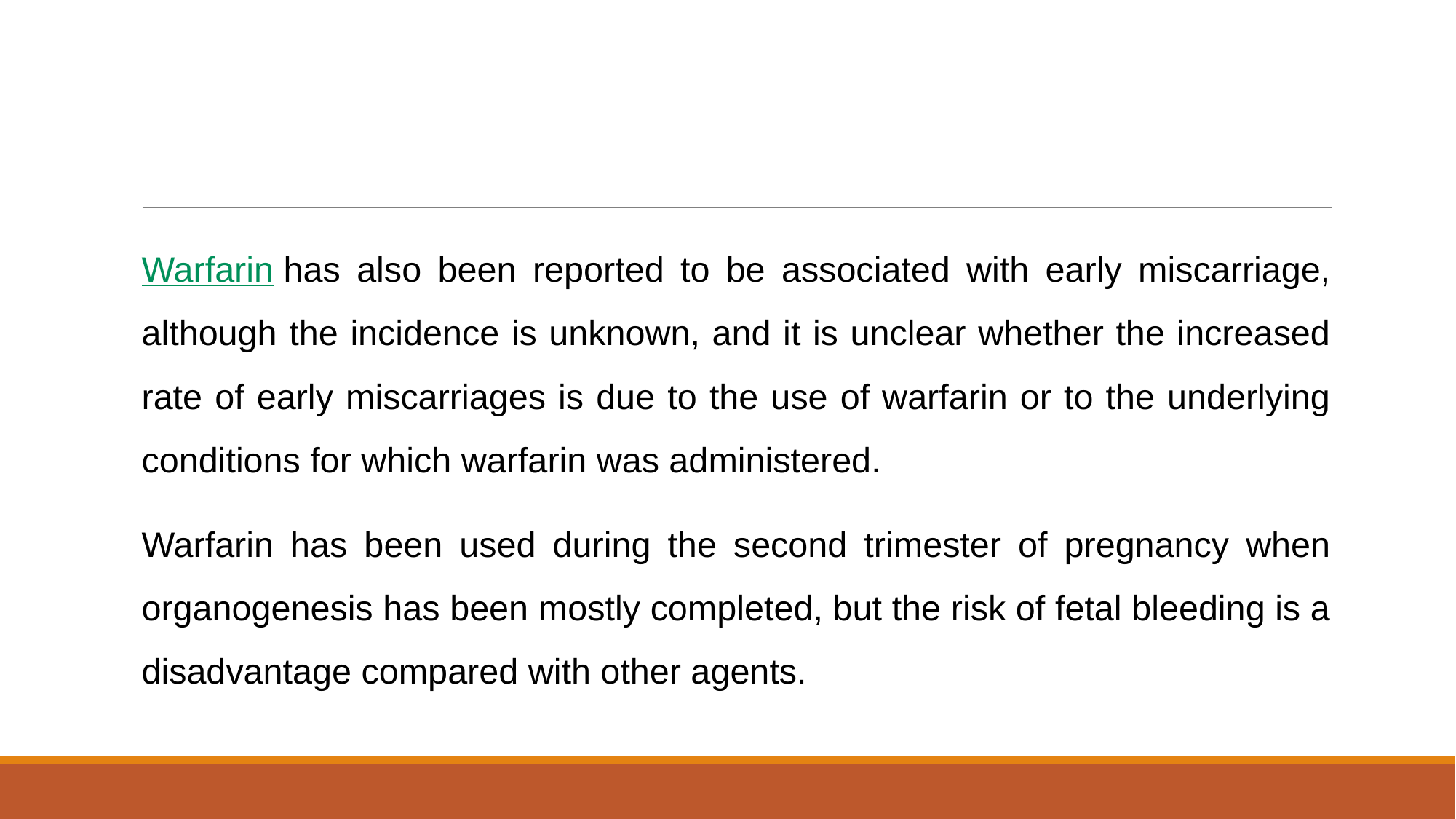

Warfarin has also been reported to be associated with early miscarriage, although the incidence is unknown, and it is unclear whether the increased rate of early miscarriages is due to the use of warfarin or to the underlying conditions for which warfarin was administered.
Warfarin has been used during the second trimester of pregnancy when organogenesis has been mostly completed, but the risk of fetal bleeding is a disadvantage compared with other agents.